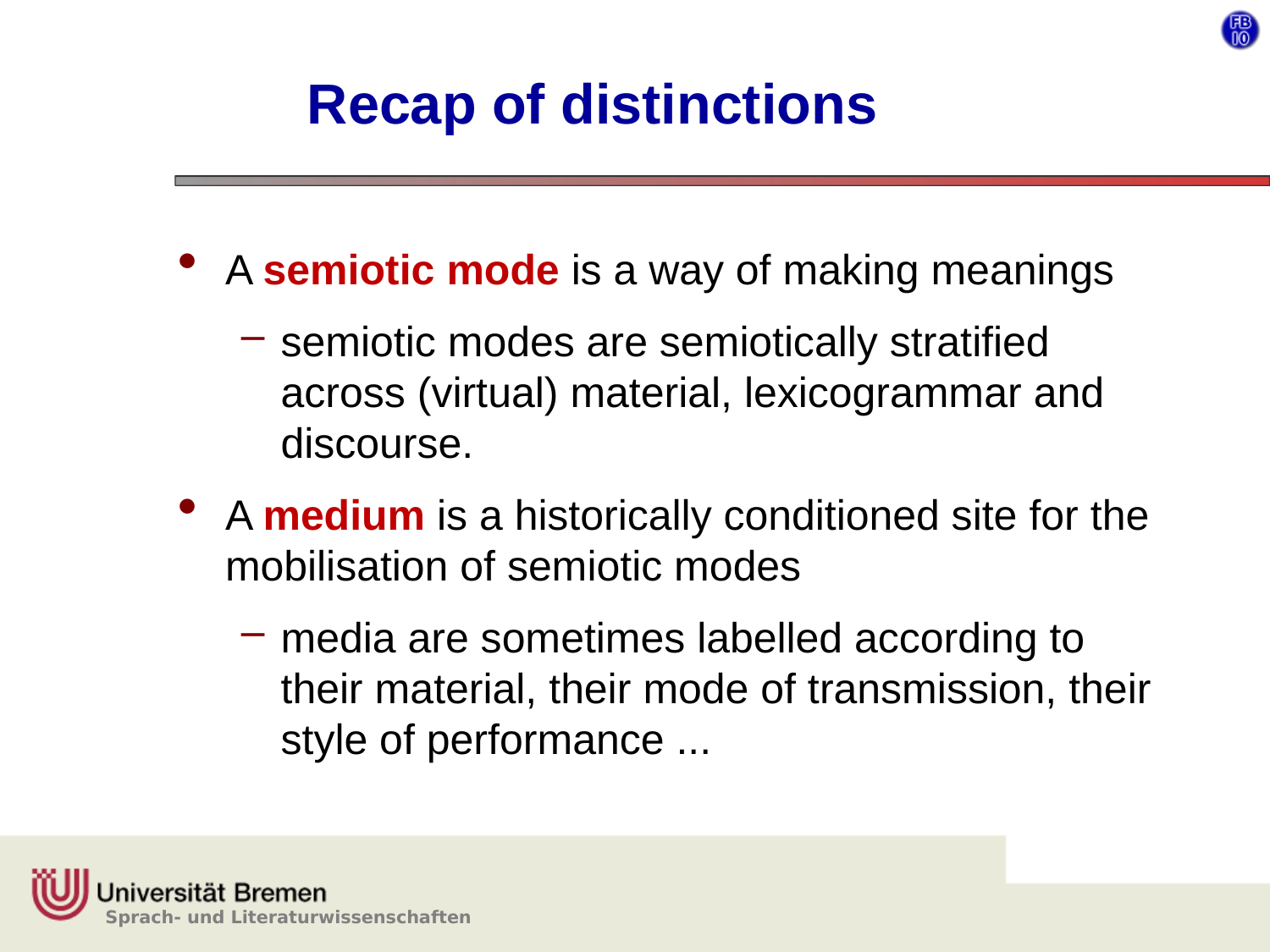

# Recap of distinctions
A semiotic mode is a way of making meanings
semiotic modes are semiotically stratified across (virtual) material, lexicogrammar and discourse.
A medium is a historically conditioned site for the mobilisation of semiotic modes
media are sometimes labelled according to their material, their mode of transmission, their style of performance ...